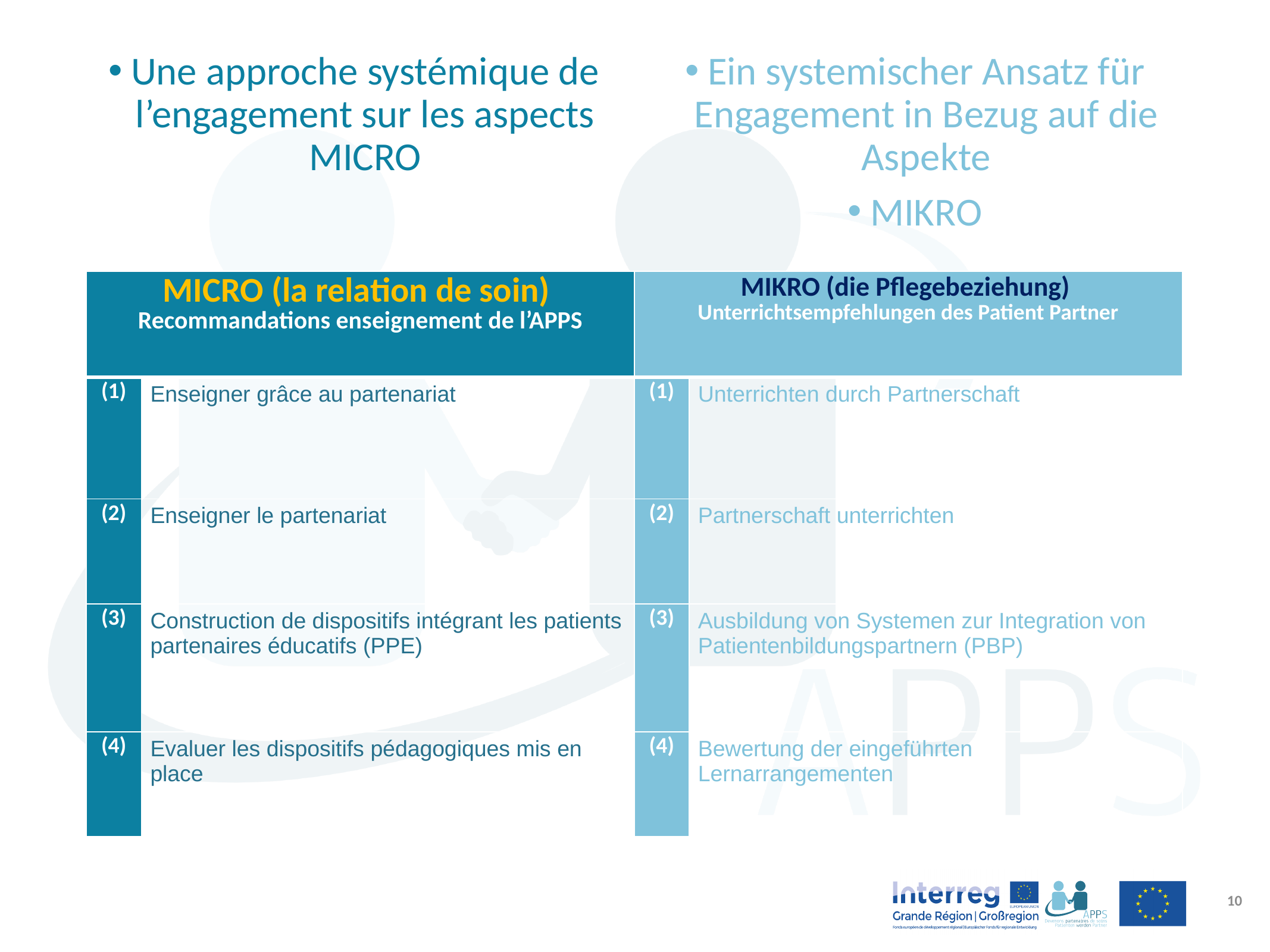

Une approche systémique de l’engagement sur les aspects MICRO
# Ein systemischer Ansatz für Engagement in Bezug auf die Aspekte
MIKRO
| MICRO (la relation de soin) Recommandations enseignement de l’APPS |  | MIKRO (die Pflegebeziehung) Unterrichtsempfehlungen des Patient Partner |  |
| --- | --- | --- | --- |
| (1) | Enseigner grâce au partenariat | (1) | Unterrichten durch Partnerschaft |
| (2) | Enseigner le partenariat | (2) | Partnerschaft unterrichten |
| (3) | Construction de dispositifs intégrant les patients partenaires éducatifs (PPE) | (3) | Ausbildung von Systemen zur Integration von Patientenbildungspartnern (PBP) |
| (4) | Evaluer les dispositifs pédagogiques mis en place | (4) | Bewertung der eingeführten Lernarrangementen |
10